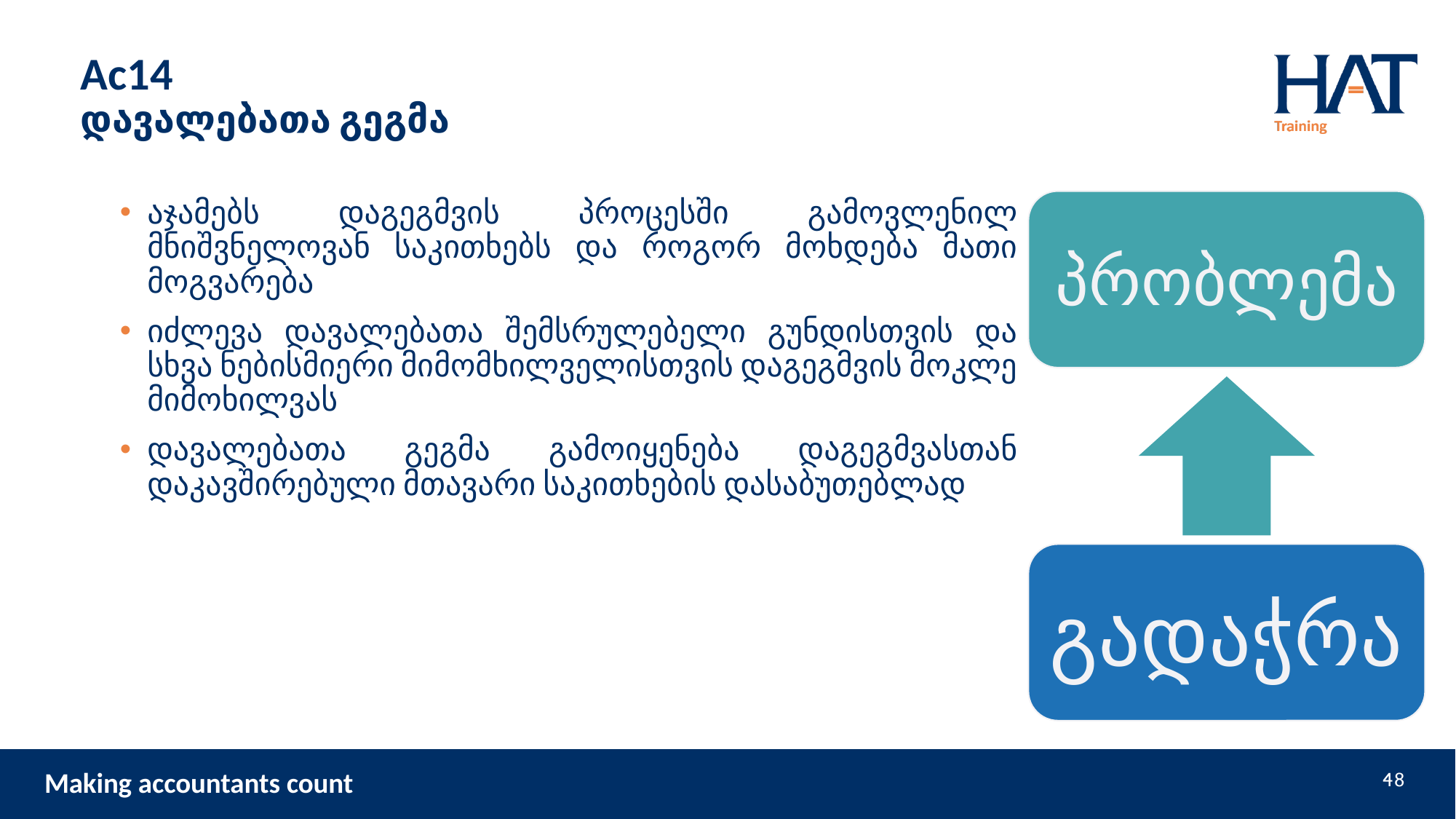

# Ac14 დავალებათა გეგმა
აჯამებს დაგეგმვის პროცესში გამოვლენილ მნიშვნელოვან საკითხებს და როგორ მოხდება მათი მოგვარება
იძლევა დავალებათა შემსრულებელი გუნდისთვის და სხვა ნებისმიერი მიმომხილველისთვის დაგეგმვის მოკლე მიმოხილვას
დავალებათა გეგმა გამოიყენება დაგეგმვასთან დაკავშირებული მთავარი საკითხების დასაბუთებლად
პრობლემა
გადაჭრა
48